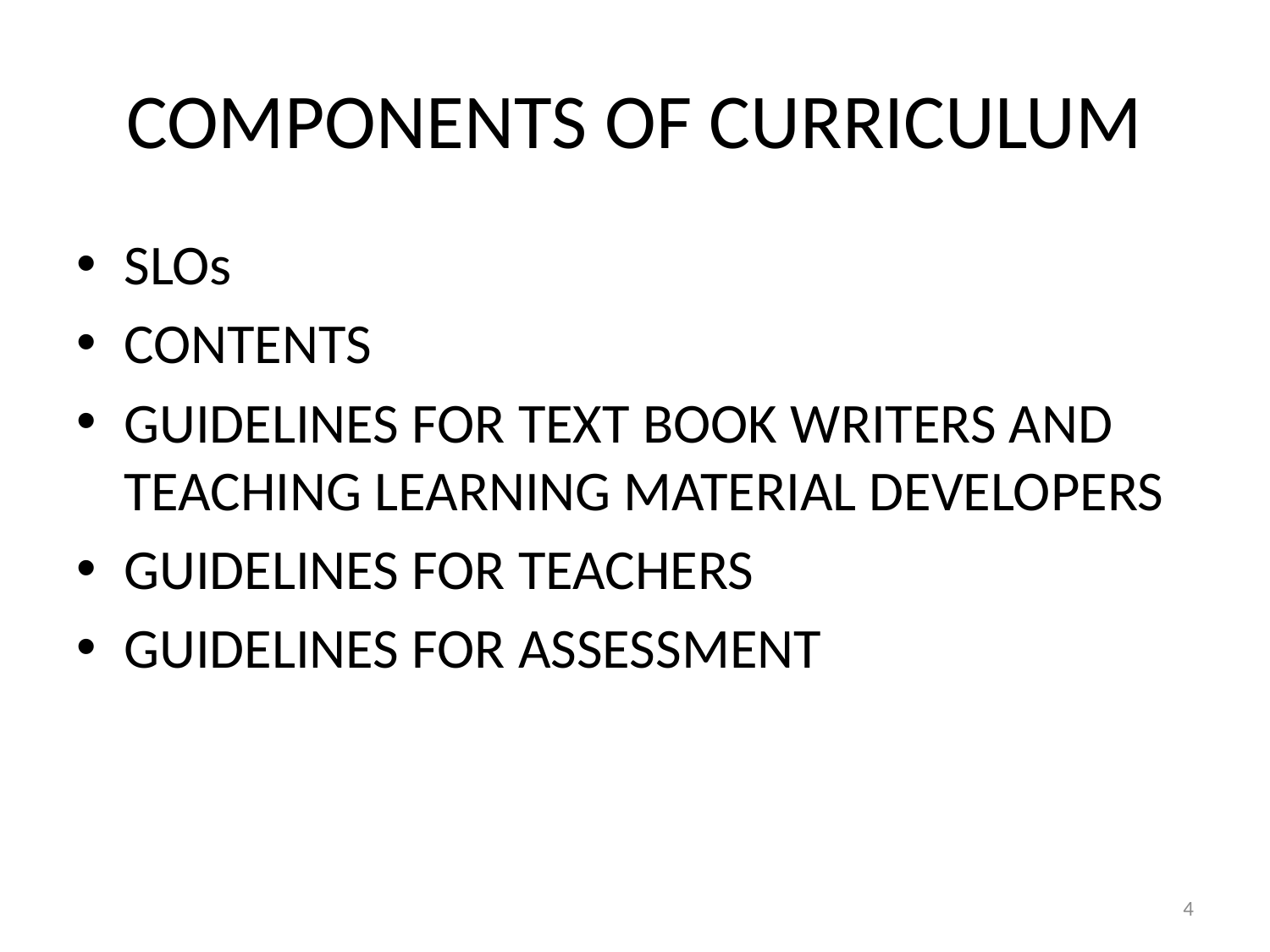

# COMPONENTS OF CURRICULUM
SLOs
CONTENTS
GUIDELINES FOR TEXT BOOK WRITERS AND TEACHING LEARNING MATERIAL DEVELOPERS
GUIDELINES FOR TEACHERS
GUIDELINES FOR ASSESSMENT
4